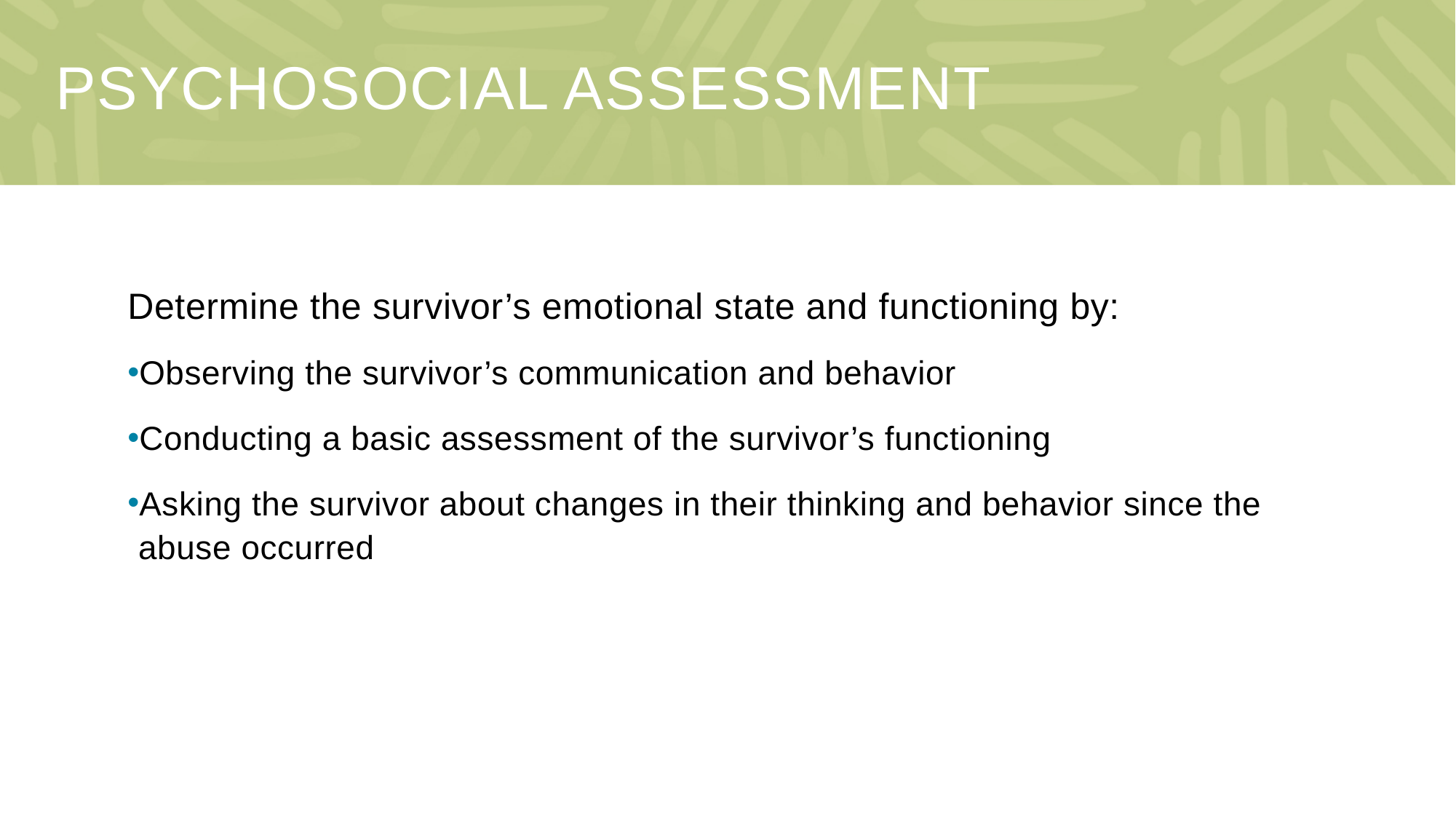

# Psychosocial assessment
Determine the survivor’s emotional state and functioning by:
Observing the survivor’s communication and behavior
Conducting a basic assessment of the survivor’s functioning
Asking the survivor about changes in their thinking and behavior since the abuse occurred